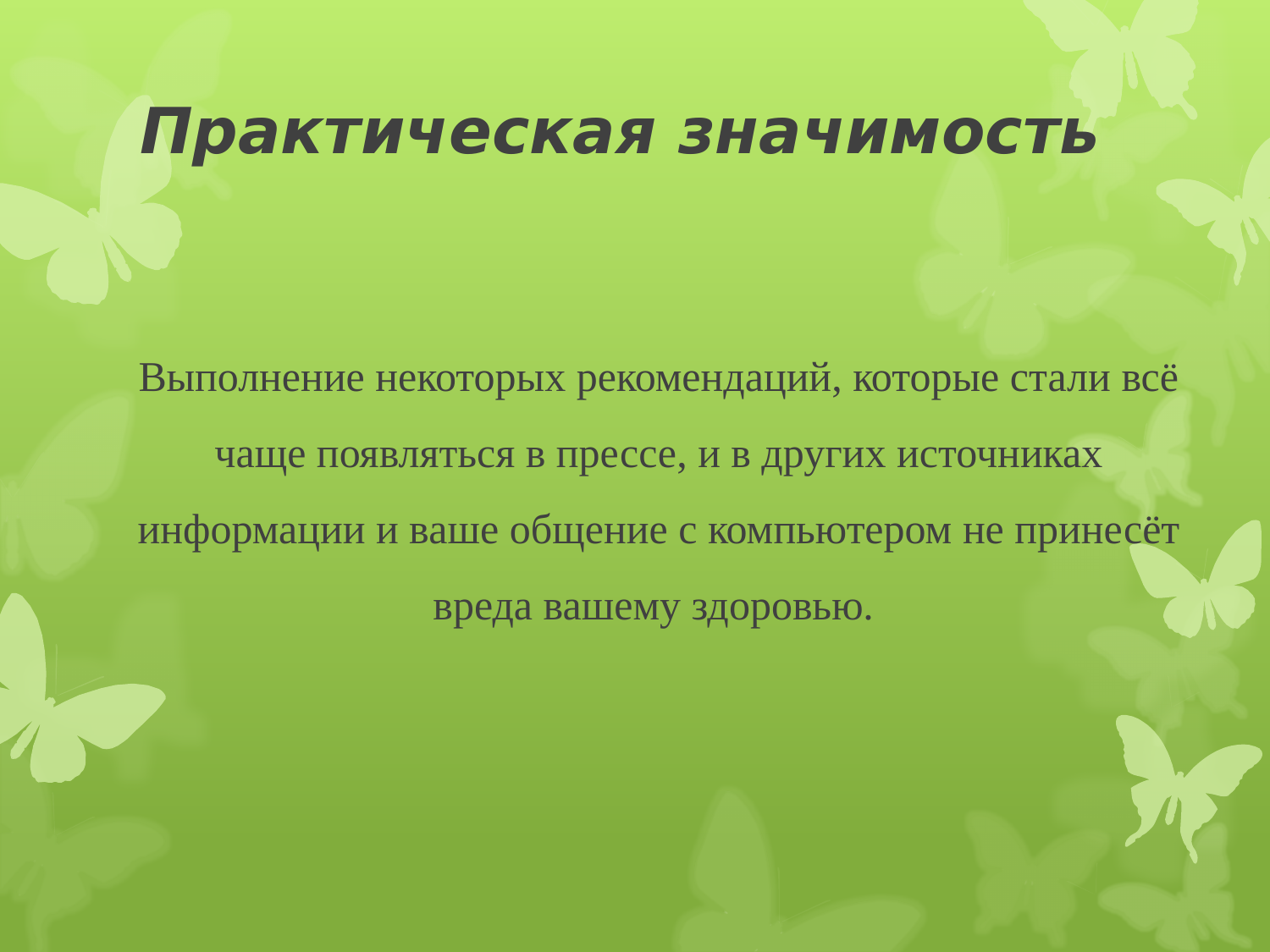

# Практическая значимость
Выполнение некоторых рекомендаций, которые стали всё чаще появляться в прессе, и в других источниках информации и ваше общение с компьютером не принесёт вреда вашему здоровью.